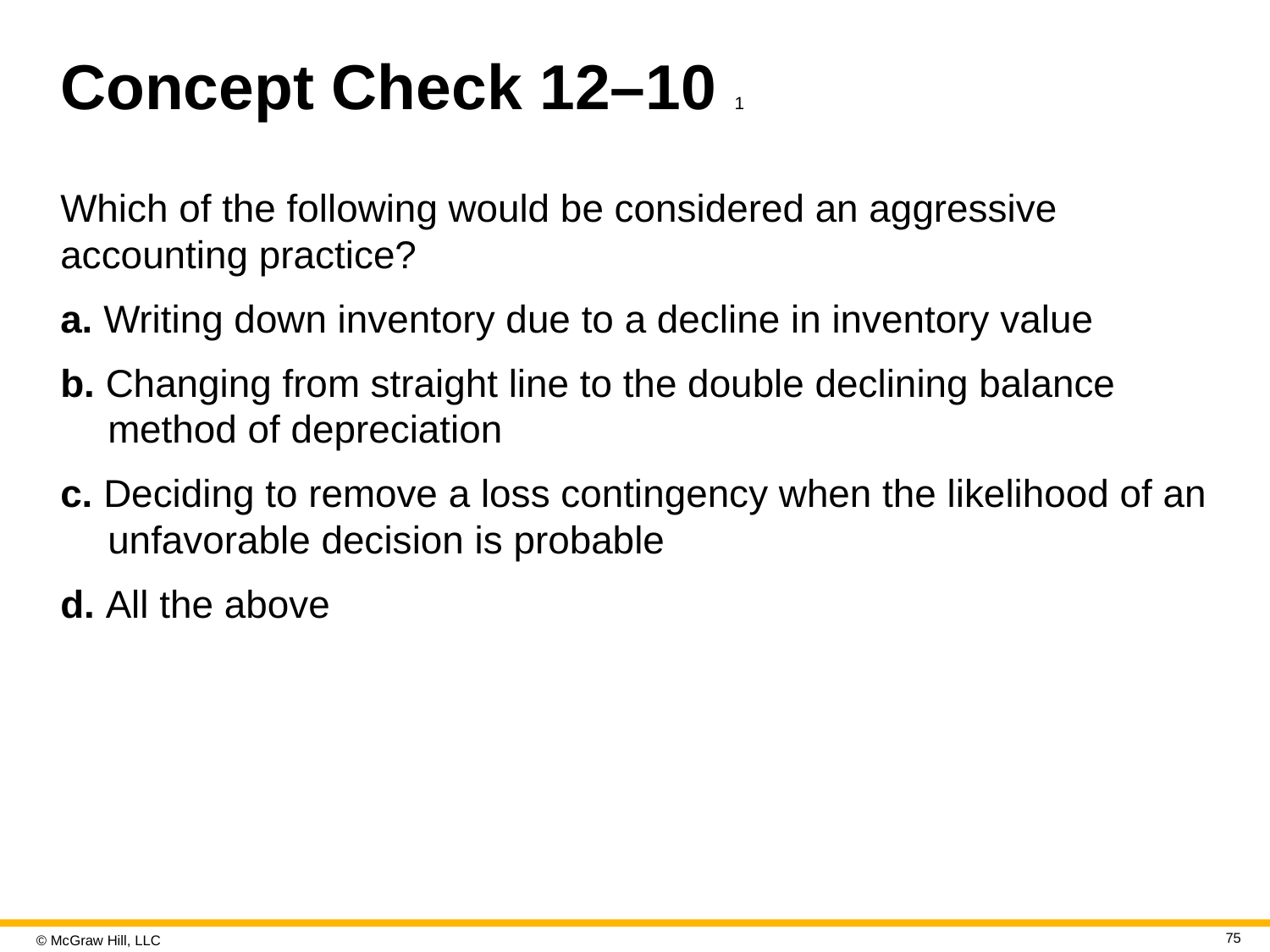

# Concept Check 12–10 1
Which of the following would be considered an aggressive accounting practice?
a. Writing down inventory due to a decline in inventory value
b. Changing from straight line to the double declining balance method of depreciation
c. Deciding to remove a loss contingency when the likelihood of an unfavorable decision is probable
d. All the above
75